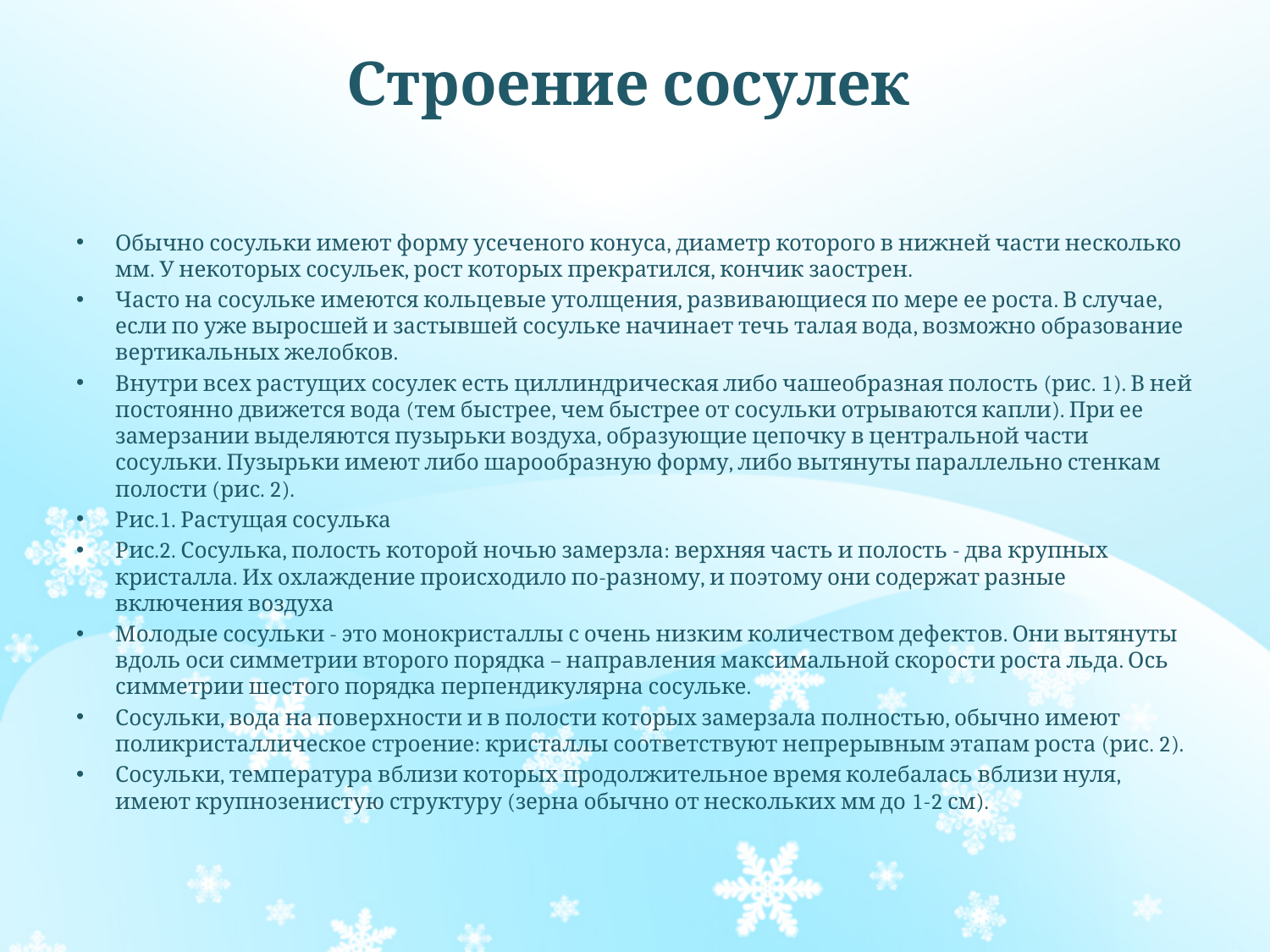

# Строение сосулек
Обычно сосульки имеют форму усеченого конуса, диаметр которого в нижней части несколько мм. У некоторых сосульек, рост которых прекратился, кончик заострен.
Часто на сосульке имеются кольцевые утолщения, развивающиеся по мере ее роста. В случае, если по уже выросшей и застывшей сосульке начинает течь талая вода, возможно образование вертикальных желобков.
Внутри всех растущих сосулек есть циллиндрическая либо чашеобразная полость (рис. 1). В ней постоянно движется вода (тем быстрее, чем быстрее от сосульки отрываются капли). При ее замерзании выделяются пузырьки воздуха, образующие цепочку в центральной части сосульки. Пузырьки имеют либо шарообразную форму, либо вытянуты параллельно стенкам полости (рис. 2).
Рис.1. Растущая сосулька
Рис.2. Сосулька, полость которой ночью замерзла: верхняя часть и полость - два крупных кристалла. Их охлаждение происходило по-разному, и поэтому они содержат разные включения воздуха
Молодые сосульки - это монокристаллы с очень низким количеством дефектов. Они вытянуты вдоль оси симметрии второго порядка – направления максимальной скорости роста льда. Ось симметрии шестого порядка перпендикулярна сосульке.
Сосульки, вода на поверхности и в полости которых замерзала полностью, обычно имеют поликристаллическое строение: кристаллы соответствуют непрерывным этапам роста (рис. 2).
Сосульки, температура вблизи которых продолжительное время колебалась вблизи нуля, имеют крупнозенистую структуру (зерна обычно от нескольких мм до 1-2 см).